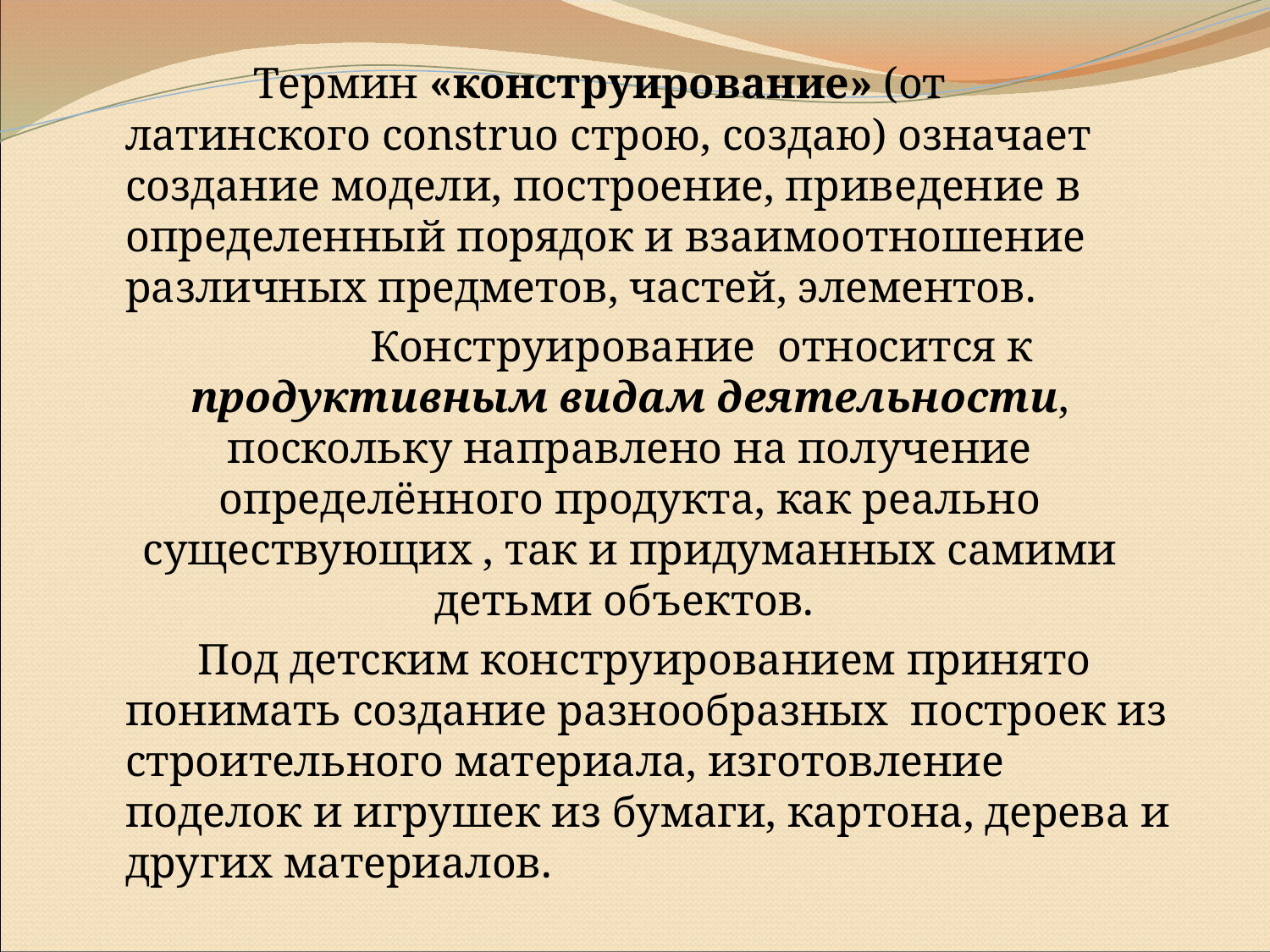

Термин «конструирование» (от латинского construo строю, создаю) означает создание модели, построение, приведение в определенный порядок и взаимоотношение различных предметов, частей, элементов.
             Конструирование  относится к продуктивным видам деятельности, поскольку направлено на получение определённого продукта, как реально существующих , так и придуманных самими детьми объектов.
          Под детским конструированием принято понимать создание разнообразных  построек из строительного материала, изготовление поделок и игрушек из бумаги, картона, дерева и других материалов.